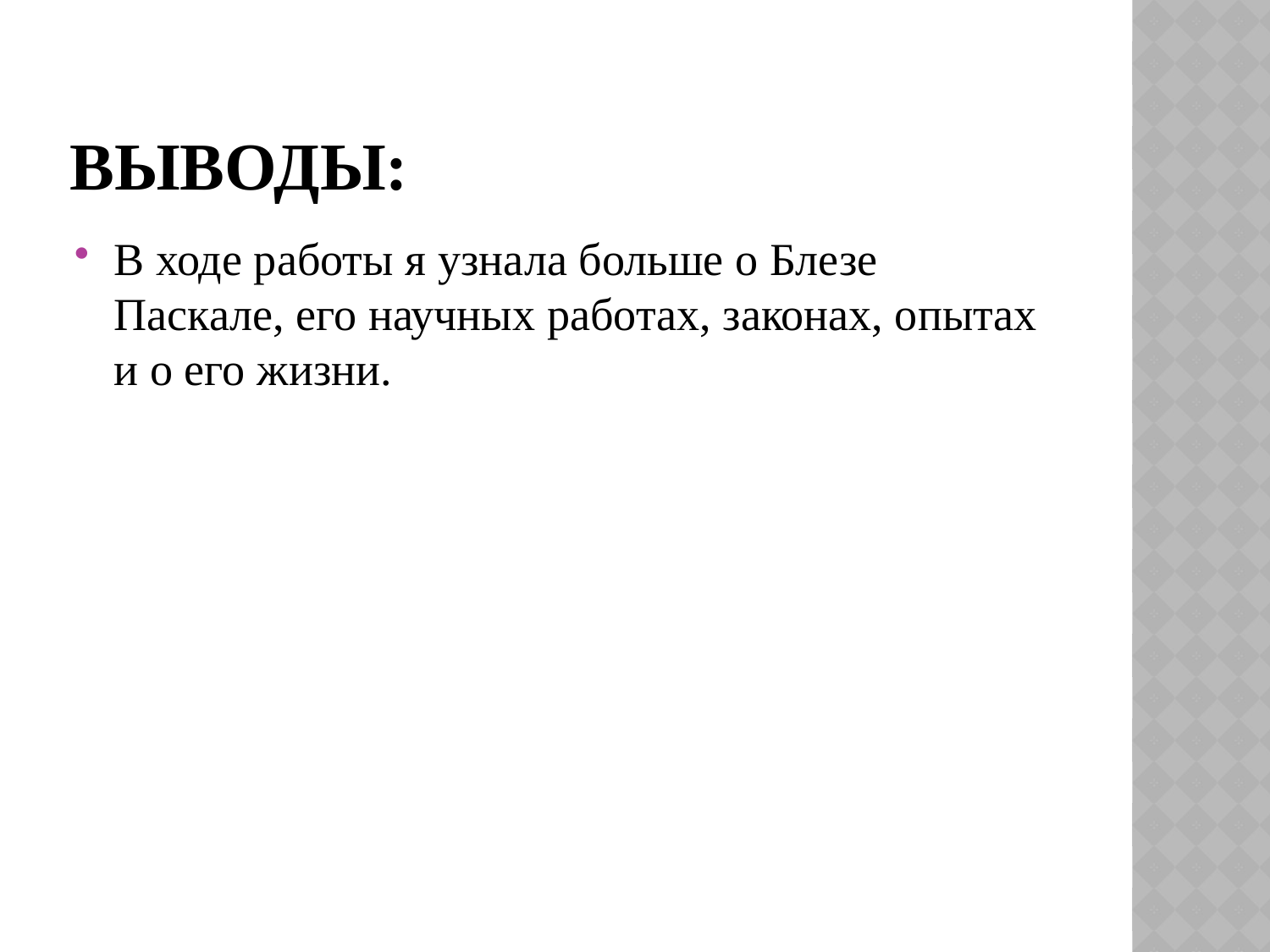

# Выводы:
В ходе работы я узнала больше о Блезе Паскале, его научных работах, законах, опытах и о его жизни.